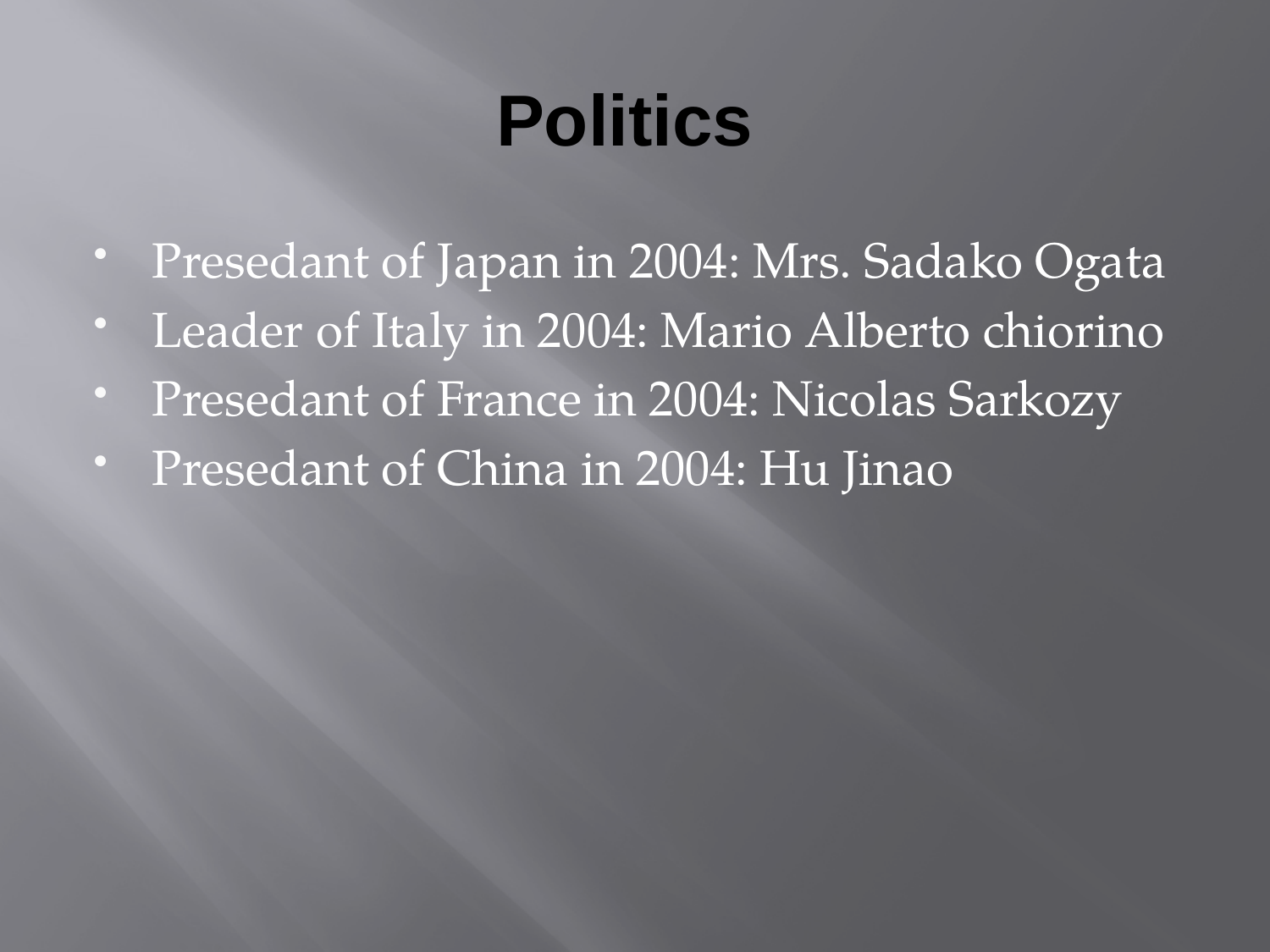

# Politics
Presedant of Japan in 2004: Mrs. Sadako Ogata
Leader of Italy in 2004: Mario Alberto chiorino
Presedant of France in 2004: Nicolas Sarkozy
Presedant of China in 2004: Hu Jinao